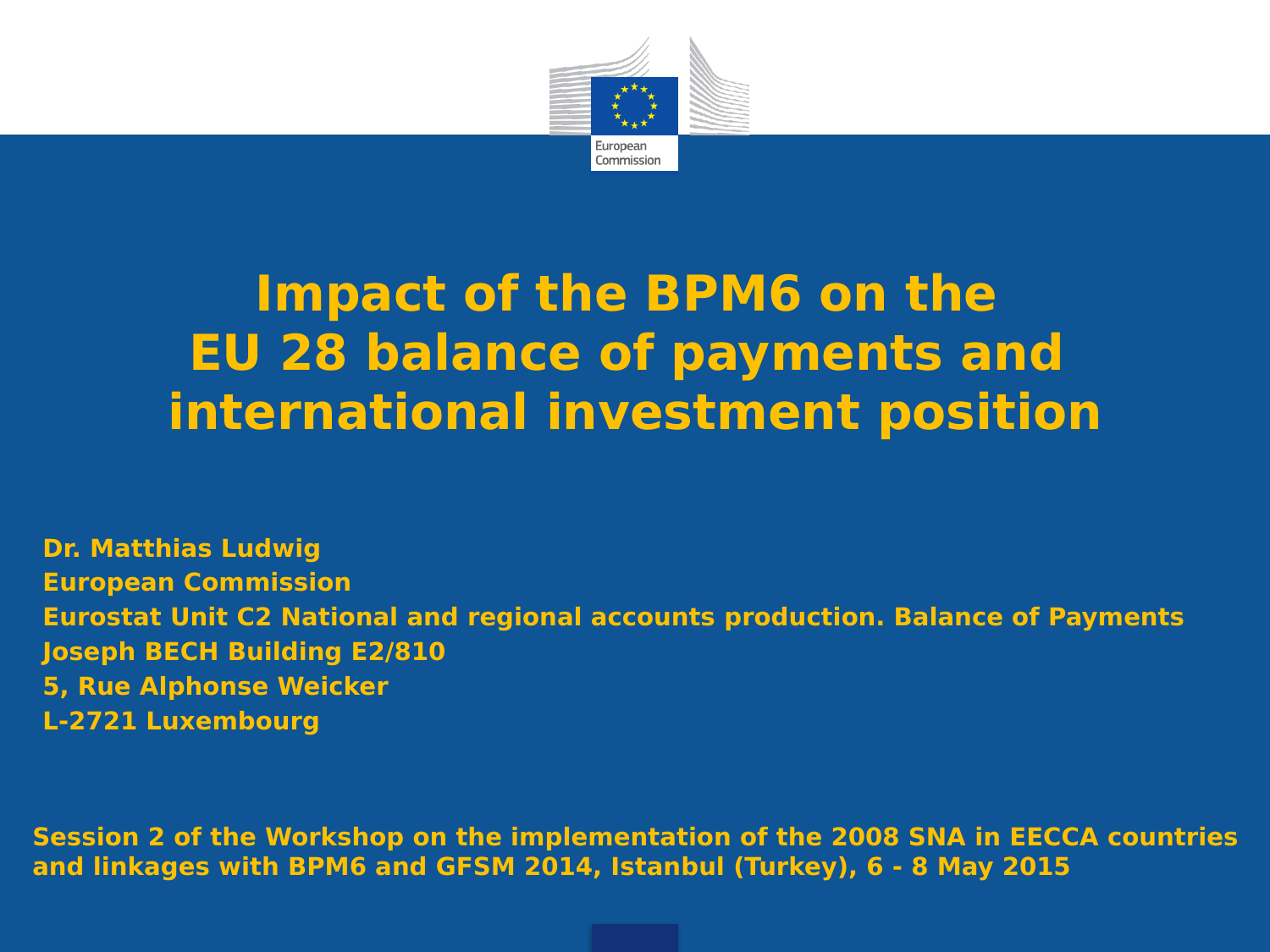

# Impact of the BPM6 on the EU 28 balance of payments and international investment position
Dr. Matthias Ludwig
European Commission
Eurostat Unit C2 National and regional accounts production. Balance of Payments
Joseph BECH Building E2/810
5, Rue Alphonse Weicker
L-2721 Luxembourg

Session 2 of the Workshop on the implementation of the 2008 SNA in EECCA countries and linkages with BPM6 and GFSM 2014, Istanbul (Turkey), 6 - 8 May 2015